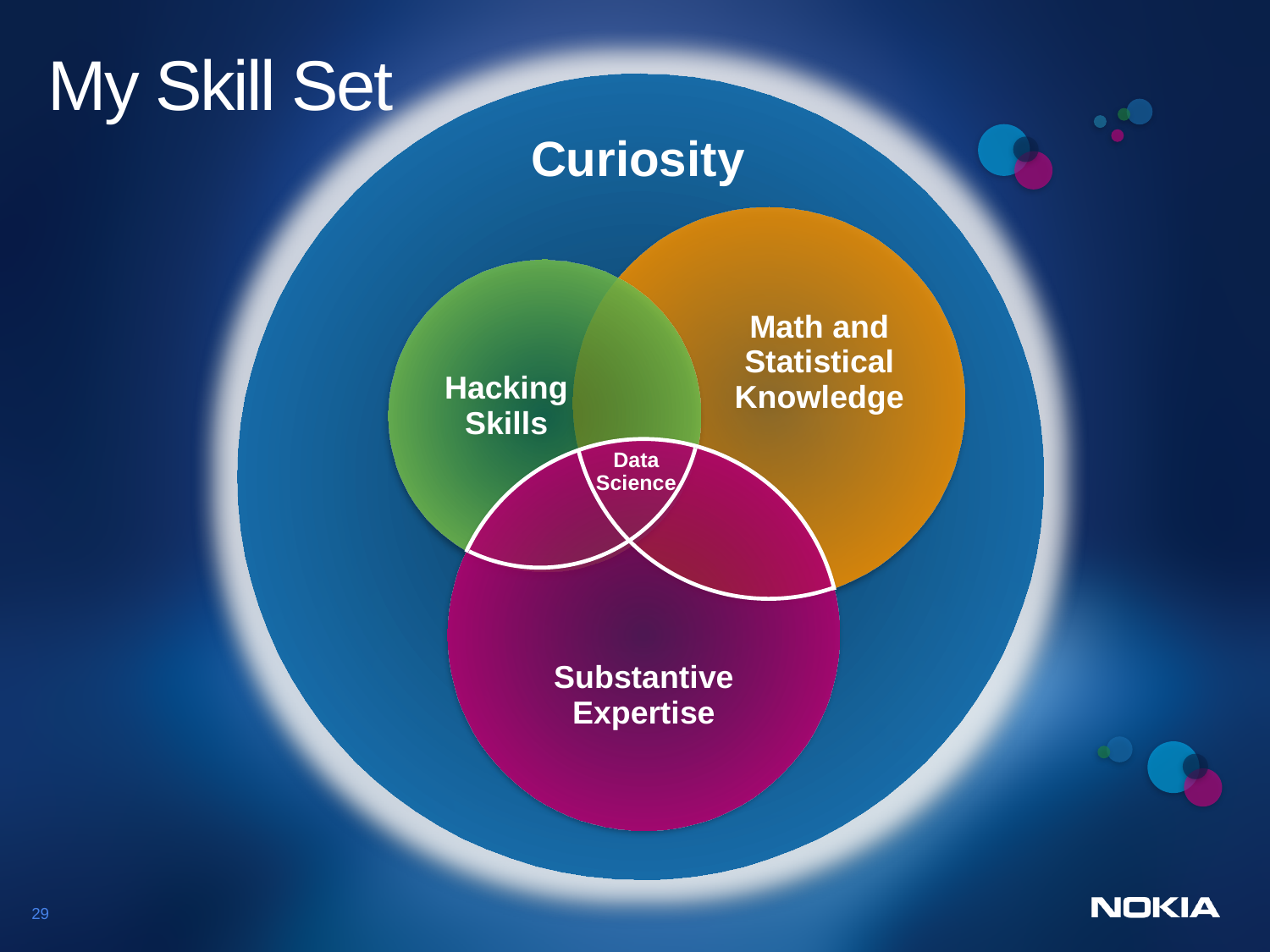

# My Skill Set

Curiosity

Math and
Statistical
Knowledge
Hacking
Skills
Substantive
Expertise
Data
Science

29